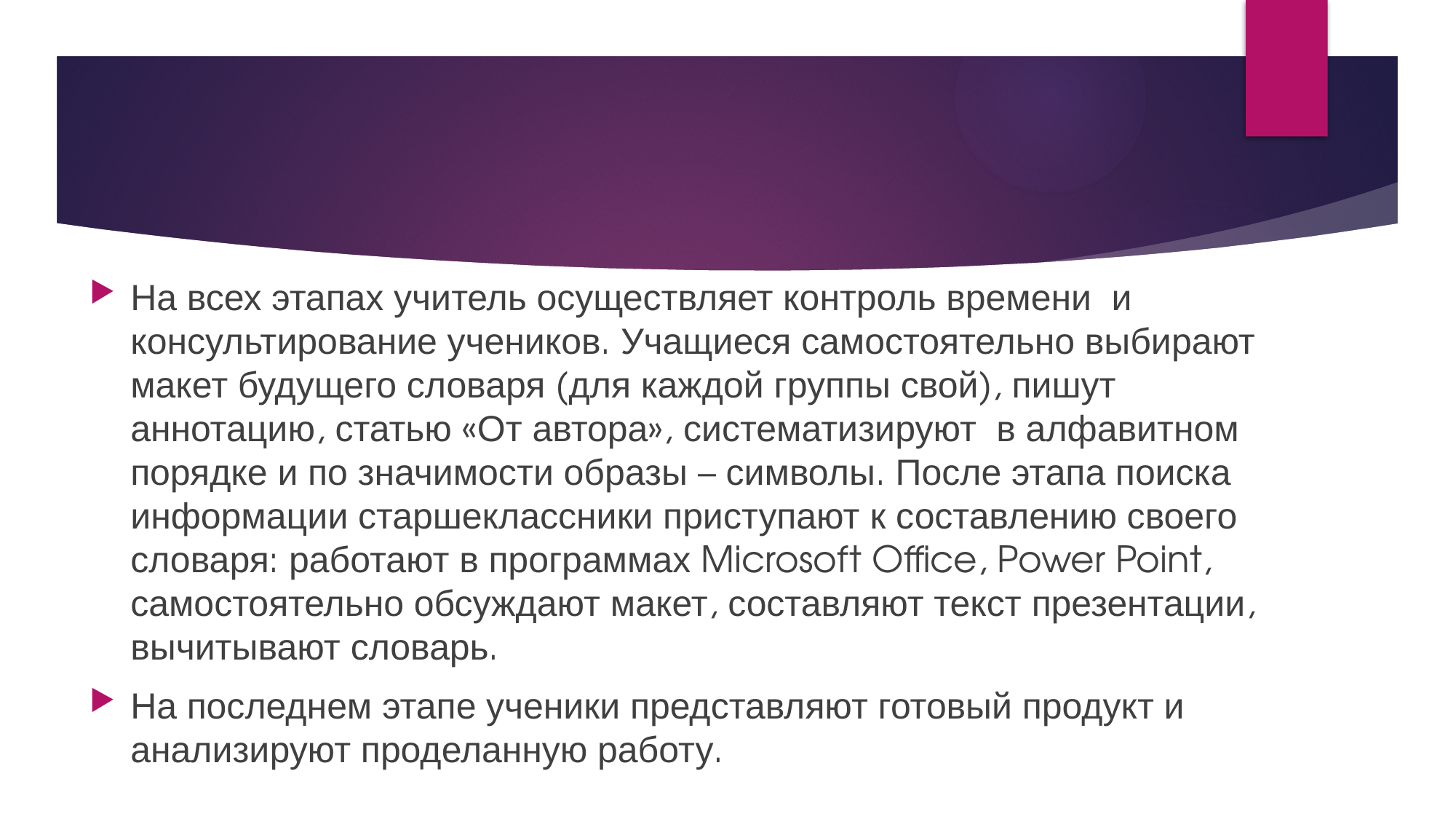

На всех этапах учитель осуществляет контроль времени  и консультирование учеников. Учащиеся самостоятельно выбирают макет будущего словаря (для каждой группы свой), пишут аннотацию, статью «От автора», систематизируют  в алфавитном порядке и по значимости образы – символы. После этапа поиска информации старшеклассники приступают к составлению своего словаря: работают в программах Microsoft Office, Power Point, самостоятельно обсуждают макет, составляют текст презентации, вычитывают словарь.
На последнем этапе ученики представляют готовый продукт и анализируют проделанную работу.